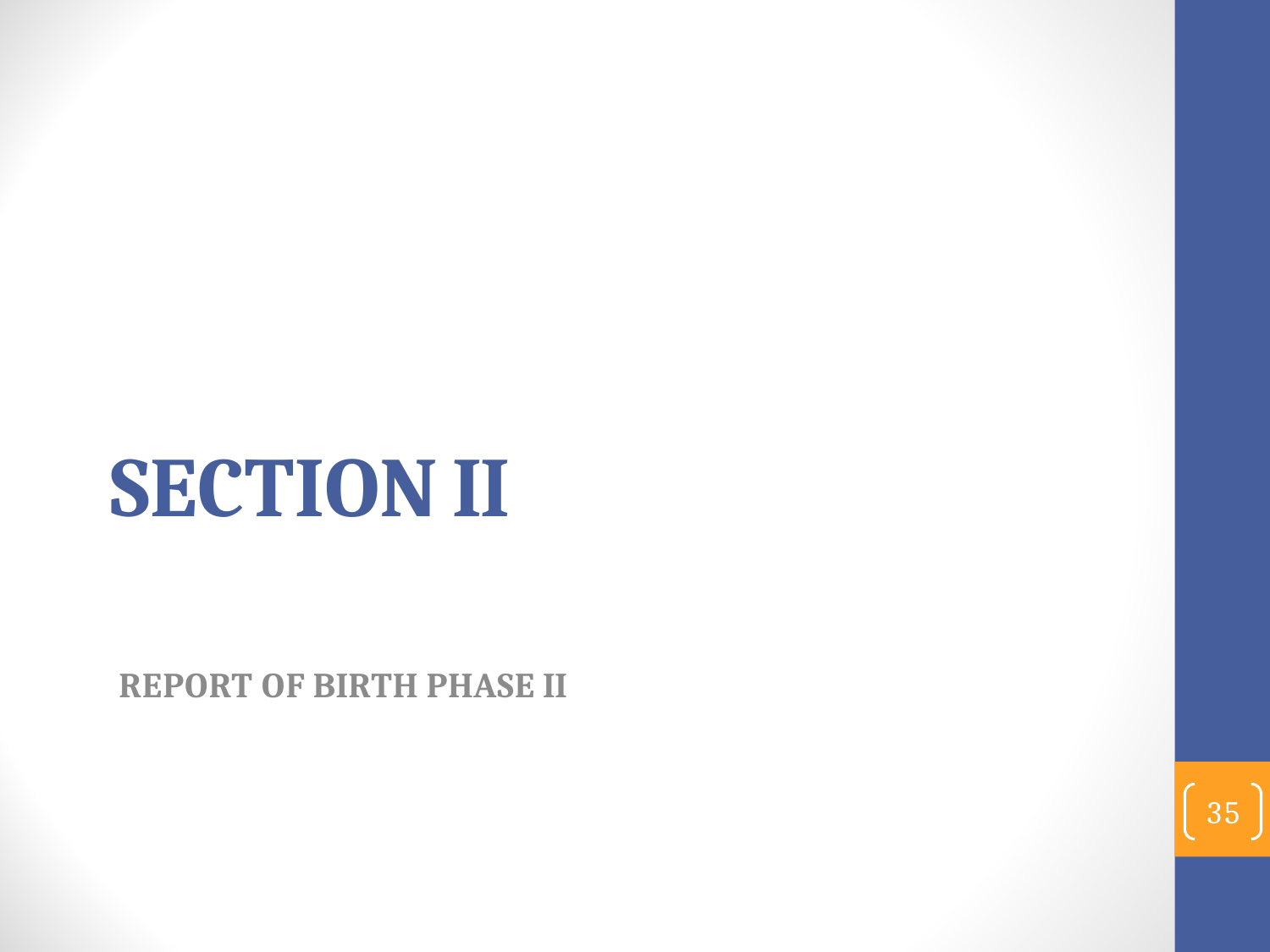

# SECTION II
REPORT OF BIRTH PHASE II
35